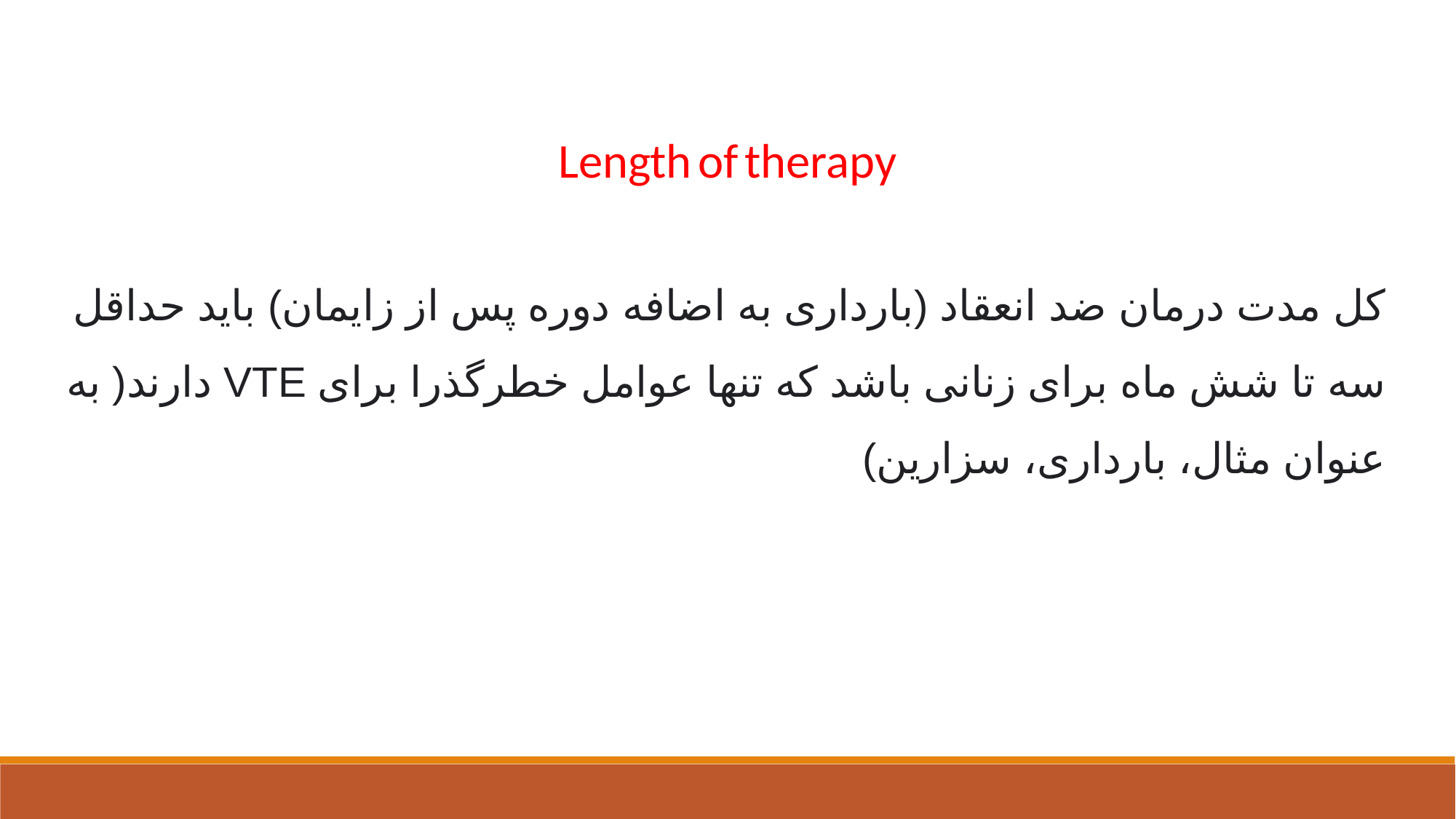

Length of therapy
کل مدت درمان ضد انعقاد (بارداری به اضافه دوره پس از زایمان) باید حداقل سه تا شش ماه برای زنانی باشد که تنها عوامل خطرگذرا برای VTE دارند( به عنوان مثال، بارداری، سزارین)